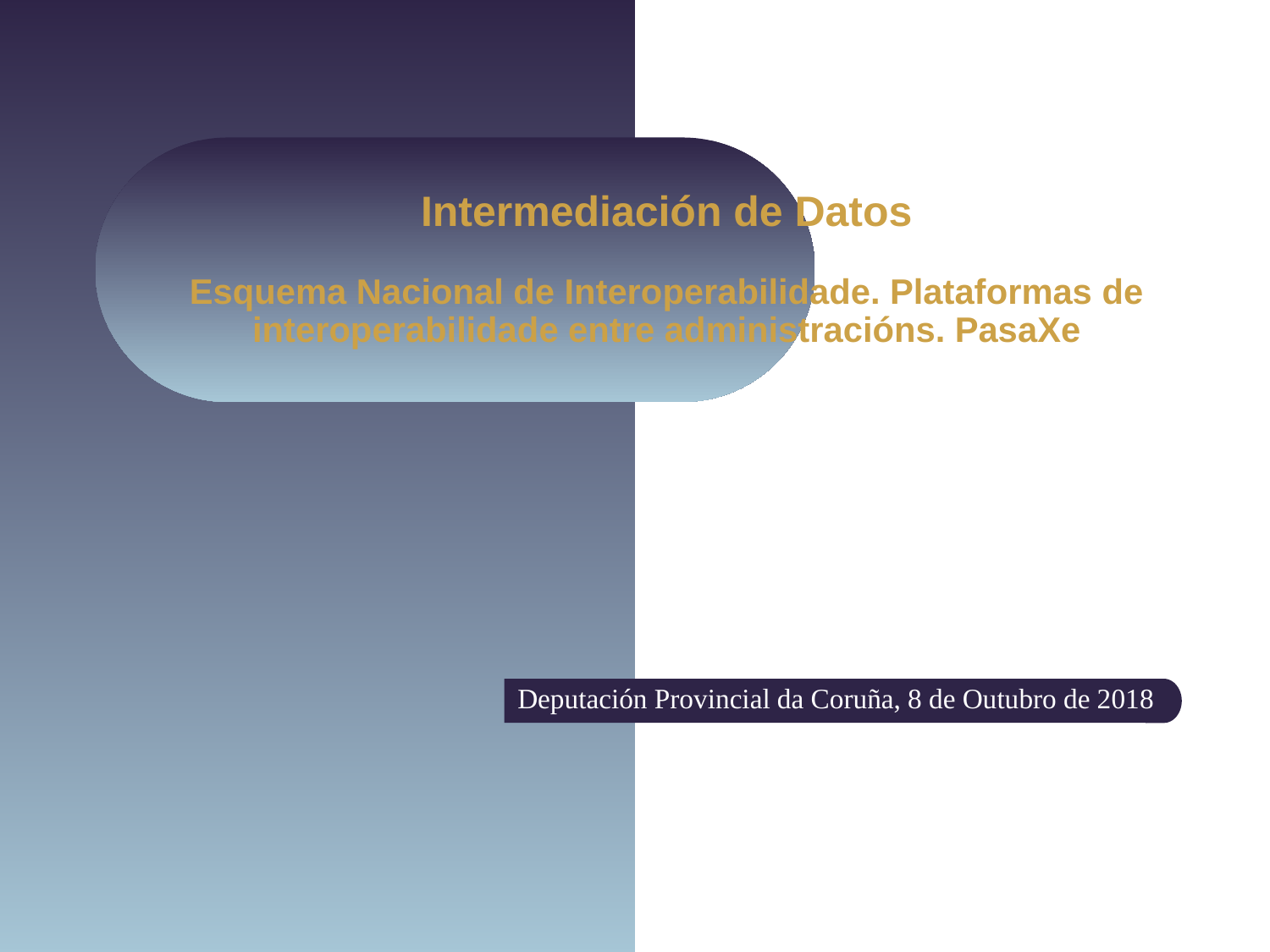

Intermediación de Datos

Esquema Nacional de Interoperabilidade. Plataformas de interoperabilidade entre administracións. PasaXe
Deputación Provincial da Coruña, 8 de Outubro de 2018